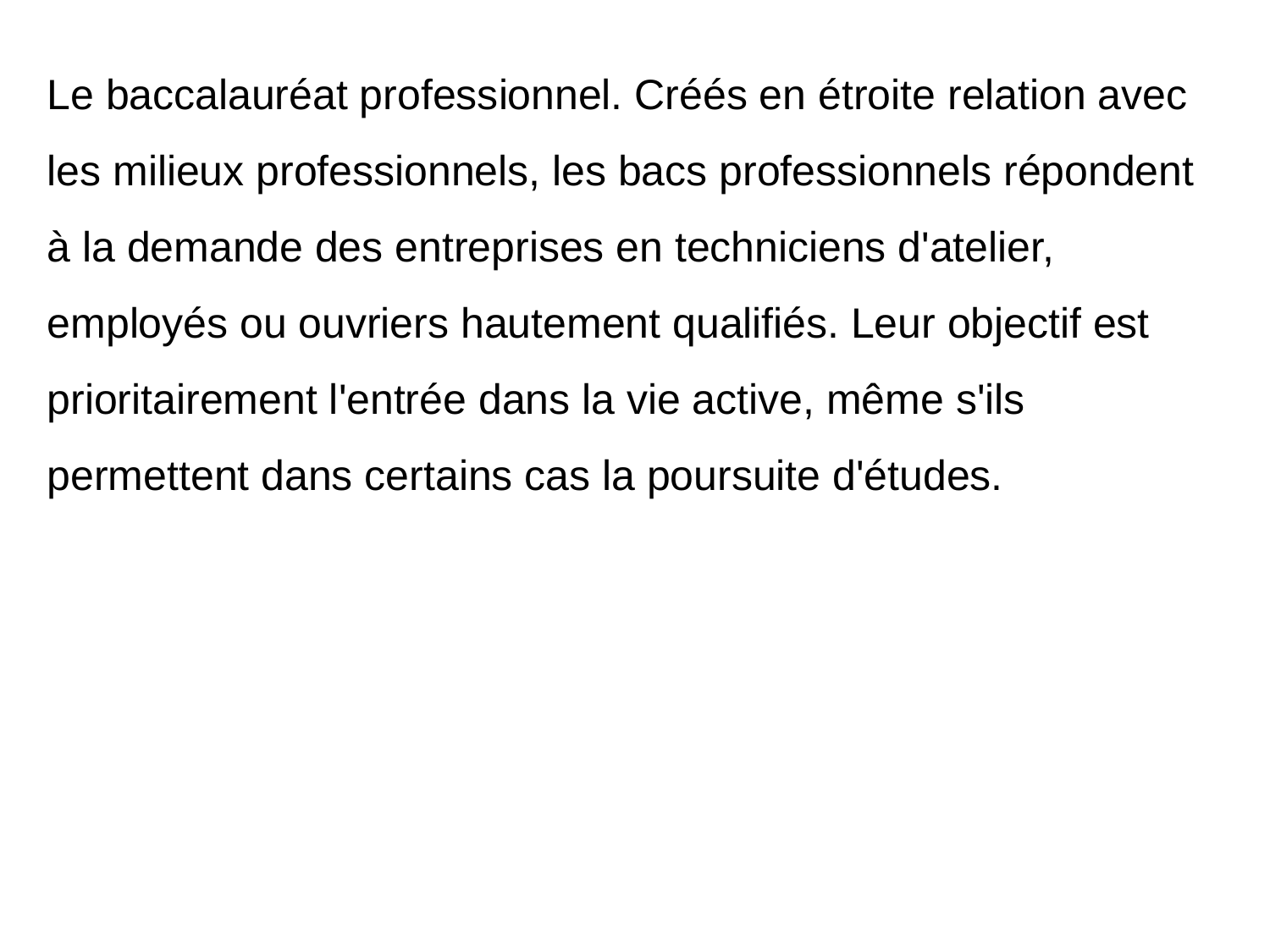

Le baccalauréat professionnel. Créés en étroite relation avec les milieux professionnels, les bacs professionnels répondent à la demande des entreprises en techniciens d'atelier, employés ou ouvriers hautement qualifiés. Leur objectif est prioritairement l'entrée dans la vie active, même s'ils permettent dans certains cas la poursuite d'études.